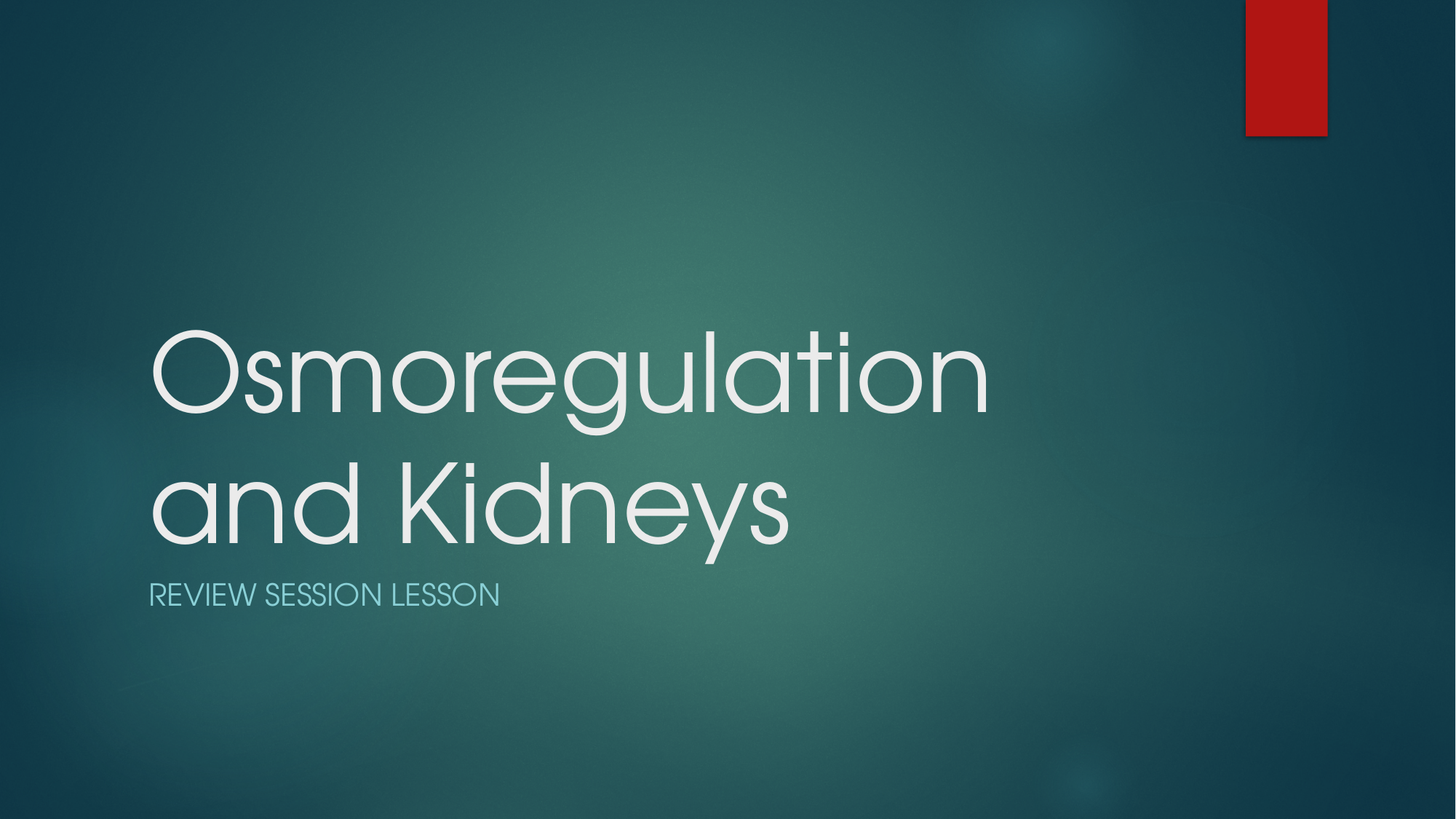

# Osmoregulation and Kidneys
Review Session lesson